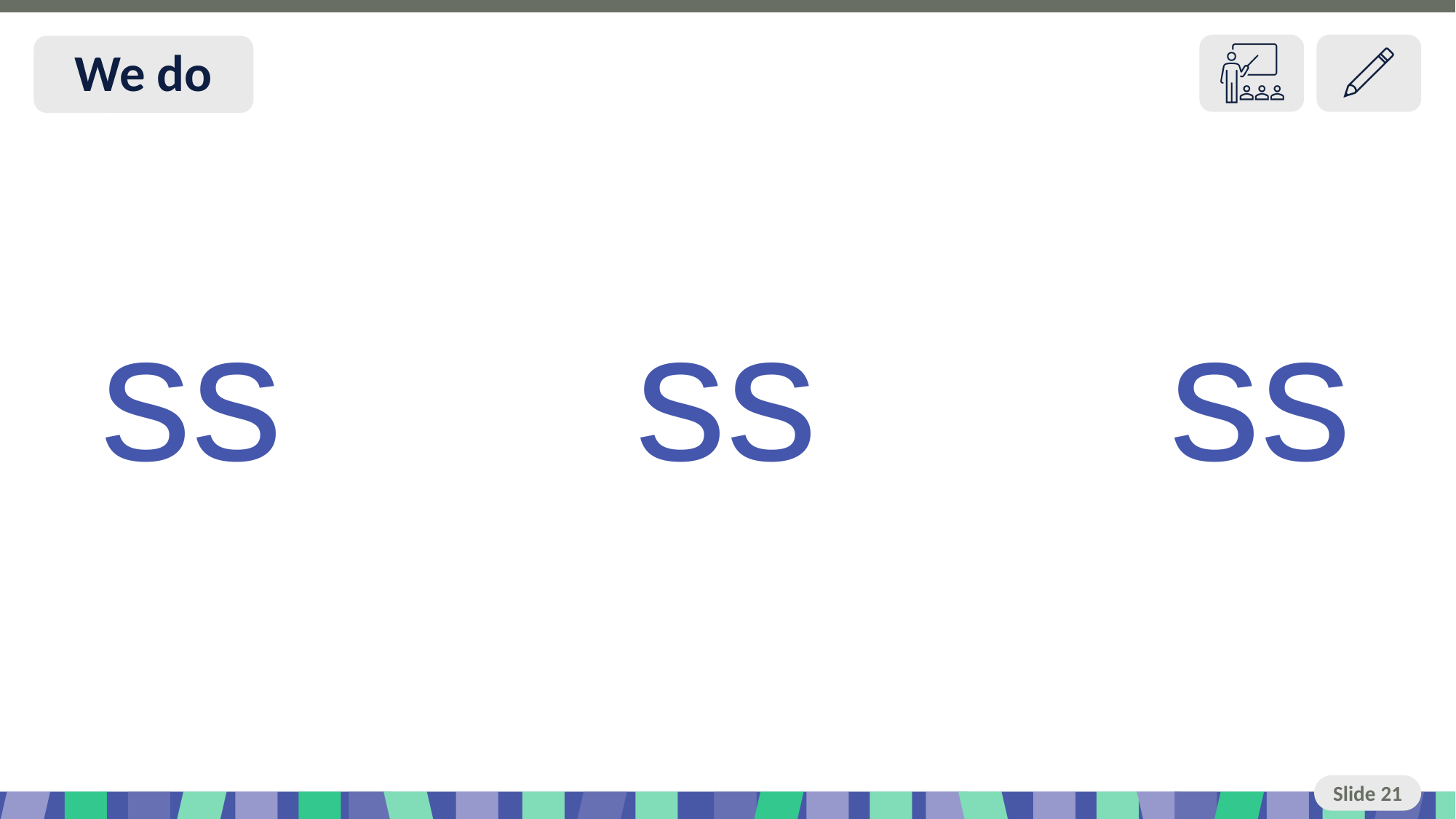

# Slide 21 We do
ss       ss       ss